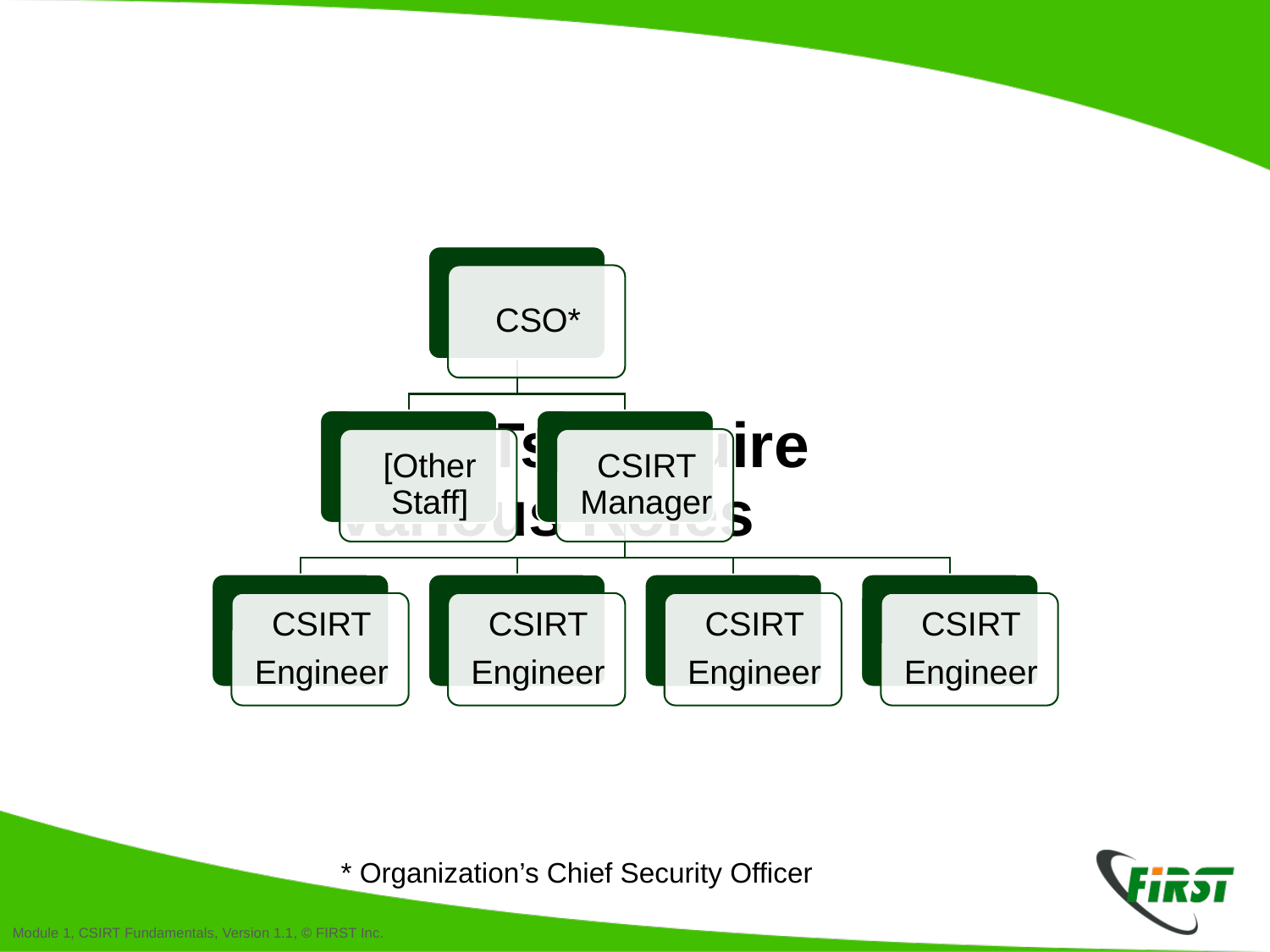

CSO*
[Other Staff]
CSIRT Manager
CSIRT
Engineer
CSIRT
Engineer
CSIRT
Engineer
CSIRT
Engineer
# CSIRTs Require Various Roles
* Organization’s Chief Security Officer